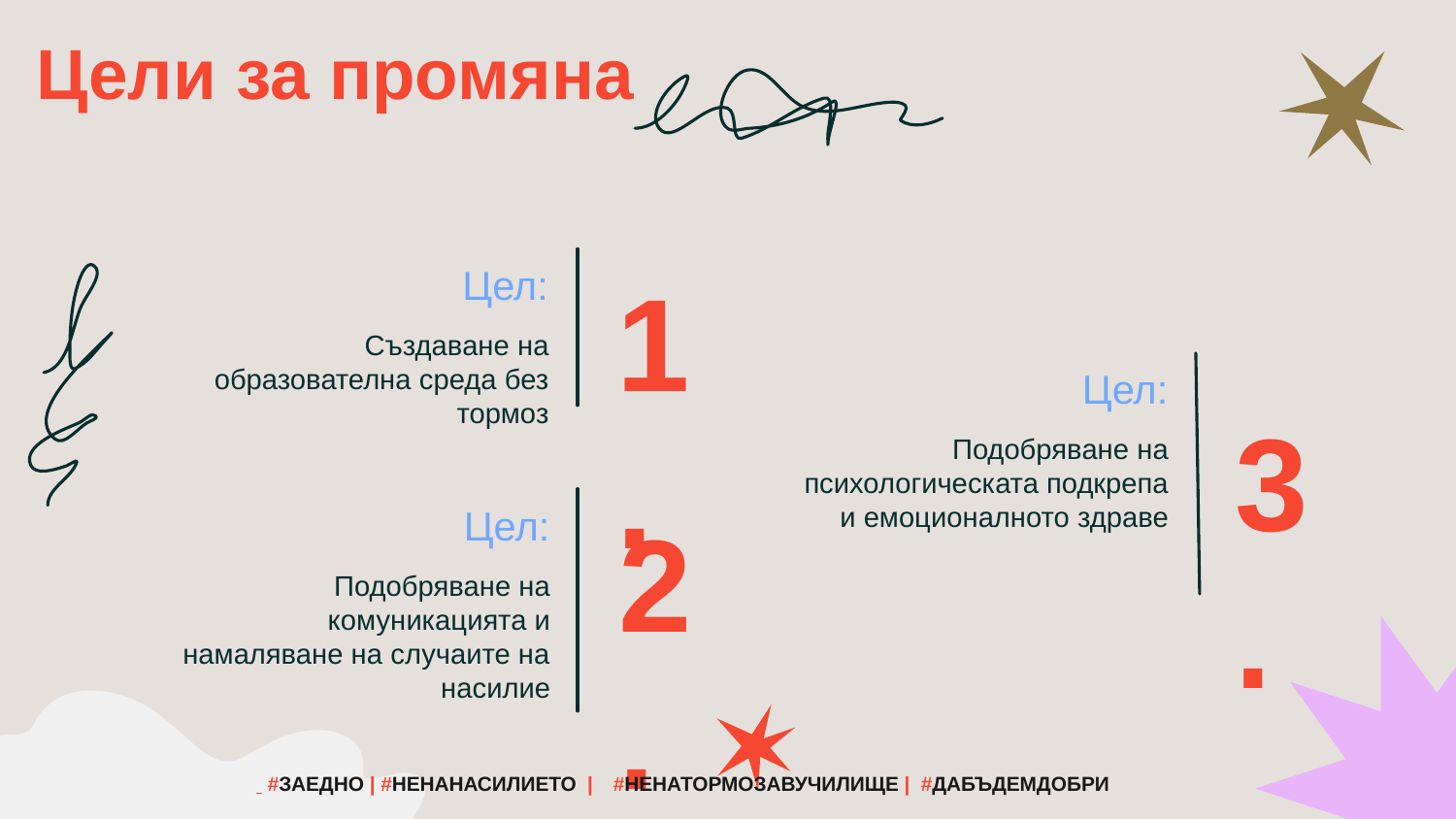

Цели за промяна

Цел:
# 1.
Създаване на образователна среда без тормоз
Цел:
3.
Подобряване на психологическата подкрепа и емоционалното здраве
Цел:
2.
Подобряване на комуникацията и намаляване на случаите на насилие
  #ЗАЕДНО | #НЕНАНАСИЛИЕТО  |   #НЕНАТОРМОЗАВУЧИЛИЩЕ |  #ДАБЪДЕМДОБРИ